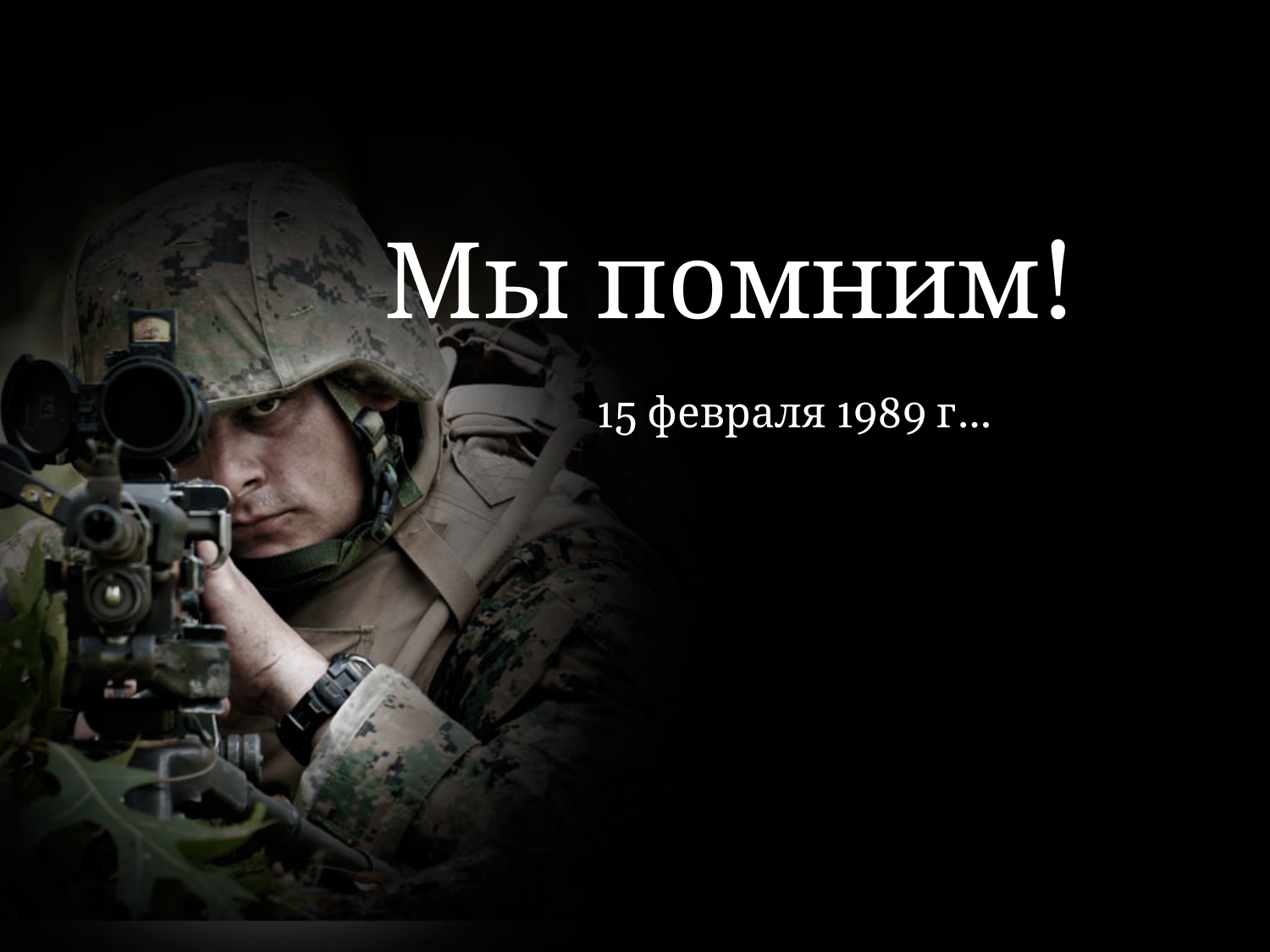

# Мы помним!
15 февраля 1989 г…